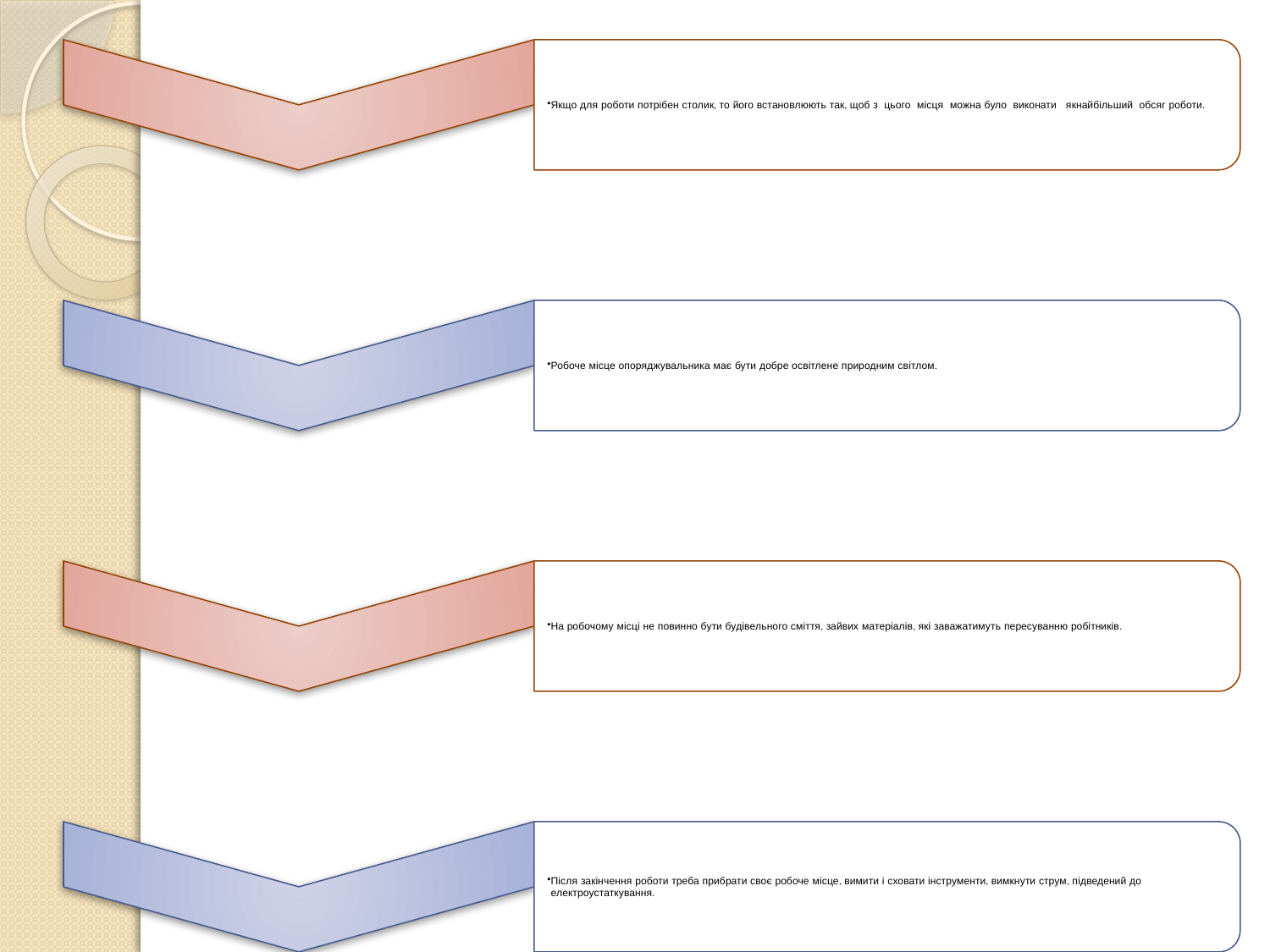

Якщо для роботи потрібен столик, то його встановлюють так, щоб з  цього  місця  можна було  виконати   якнайбільший  обсяг роботи.
Робоче місце опоряджувальника має бути добре освітлене природним світлом.
На робочому місці не повинно бути будівельного сміття, зайвих матеріалів, які заважатимуть пересуванню робітників.
Після закінчення роботи треба прибрати своє робоче місце, вимити і сховати інструменти, вимкнути струм, підведений до електроустаткування.